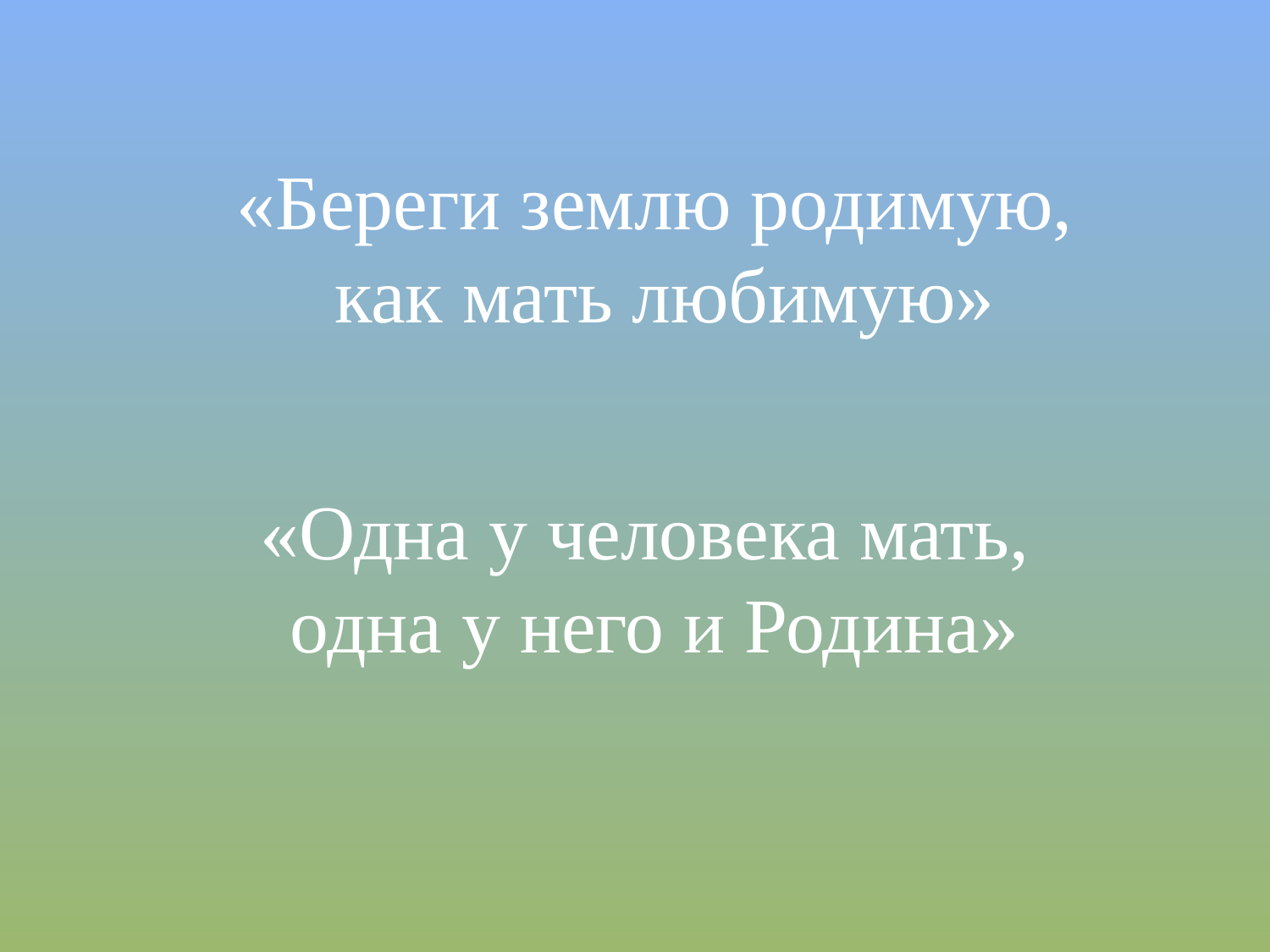

«Береги землю родимую,
как мать любимую»
«Одна у человека мать,
одна у него и Родина»